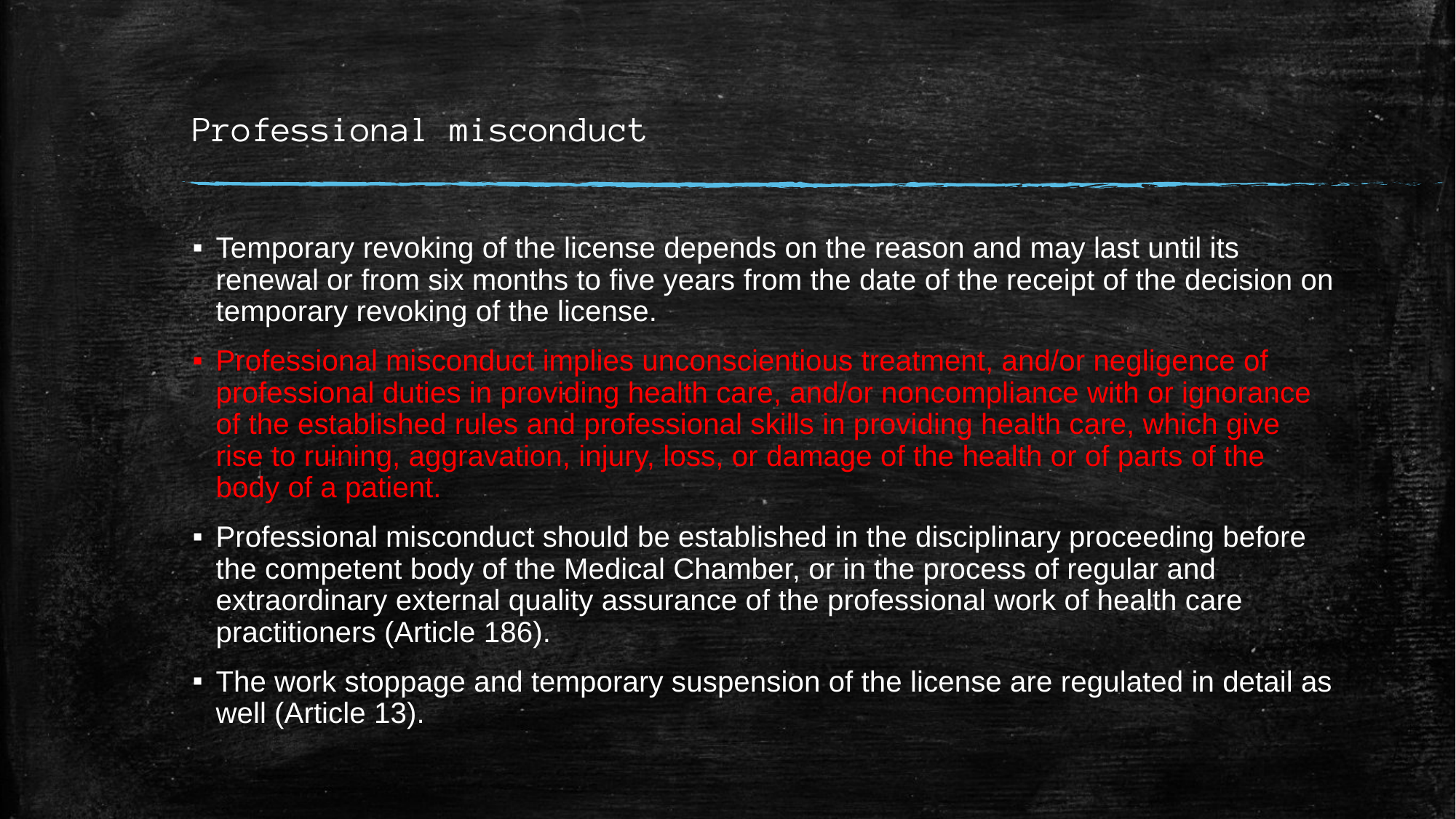

# Professional misconduct
Temporary revoking of the license depends on the reason and may last until its renewal or from six months to ﬁve years from the date of the receipt of the decision on temporary revoking of the license.
Professional misconduct implies unconscientious treatment, and/or negligence of professional duties in providing health care, and/or noncompliance with or ignorance of the established rules and professional skills in providing health care, which give rise to ruining, aggravation, injury, loss, or damage of the health or of parts of the body of a patient.
Professional misconduct should be established in the disciplinary proceeding before the competent body of the Medical Chamber, or in the process of regular and extraordinary external quality assurance of the professional work of health care practitioners (Article 186).
The work stoppage and temporary suspension of the license are regulated in detail as well (Article 13).